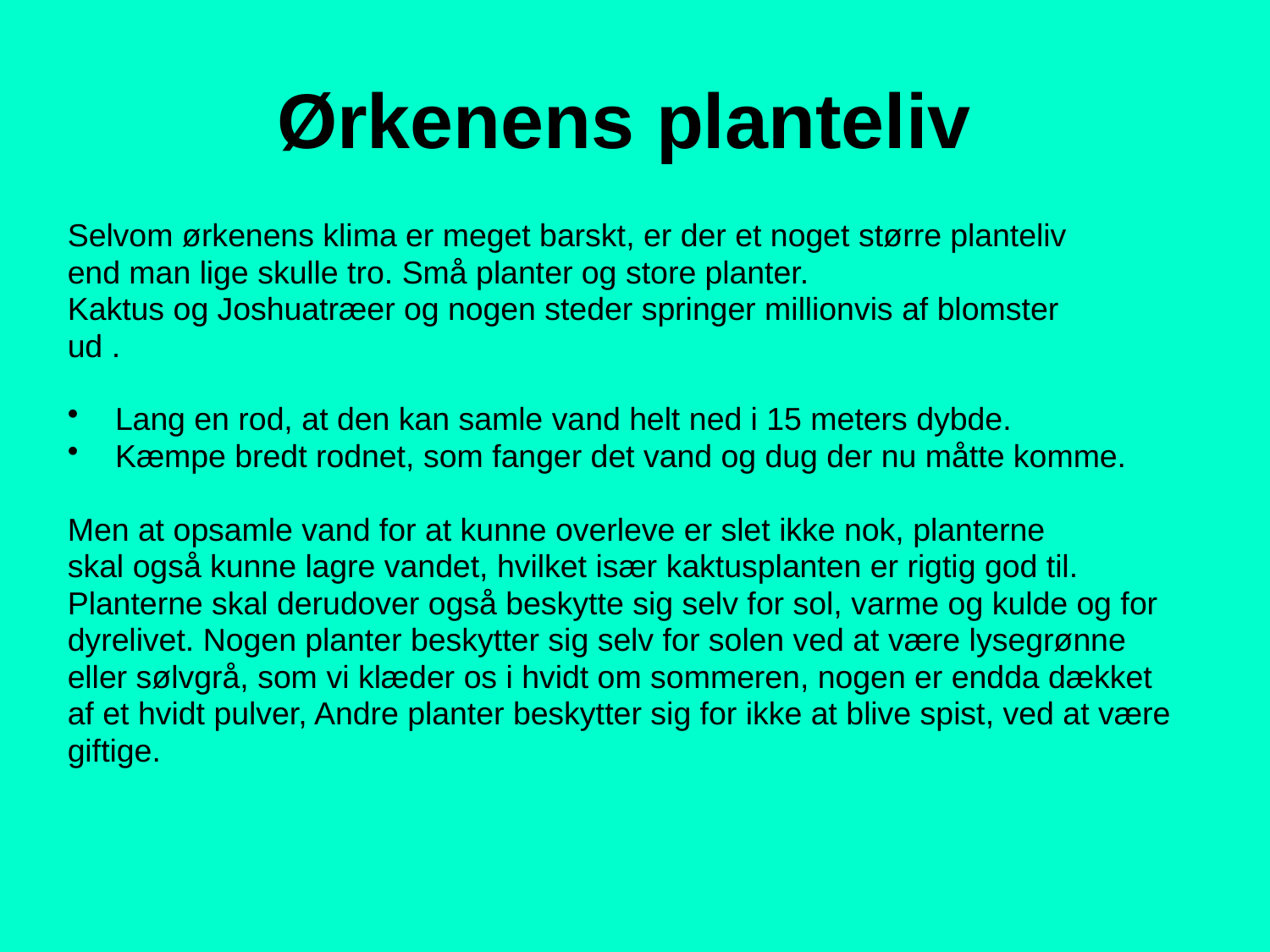

# Ørkenens planteliv
Selvom ørkenens klima er meget barskt, er der et noget større planteliv
end man lige skulle tro. Små planter og store planter.
Kaktus og Joshuatræer og nogen steder springer millionvis af blomster
ud .

Lang en rod, at den kan samle vand helt ned i 15 meters dybde.
Kæmpe bredt rodnet, som fanger det vand og dug der nu måtte komme.

Men at opsamle vand for at kunne overleve er slet ikke nok, planterne
skal også kunne lagre vandet, hvilket især kaktusplanten er rigtig god til.
Planterne skal derudover også beskytte sig selv for sol, varme og kulde og for
dyrelivet. Nogen planter beskytter sig selv for solen ved at være lysegrønne
eller sølvgrå, som vi klæder os i hvidt om sommeren, nogen er endda dækket
af et hvidt pulver, Andre planter beskytter sig for ikke at blive spist, ved at være
giftige.